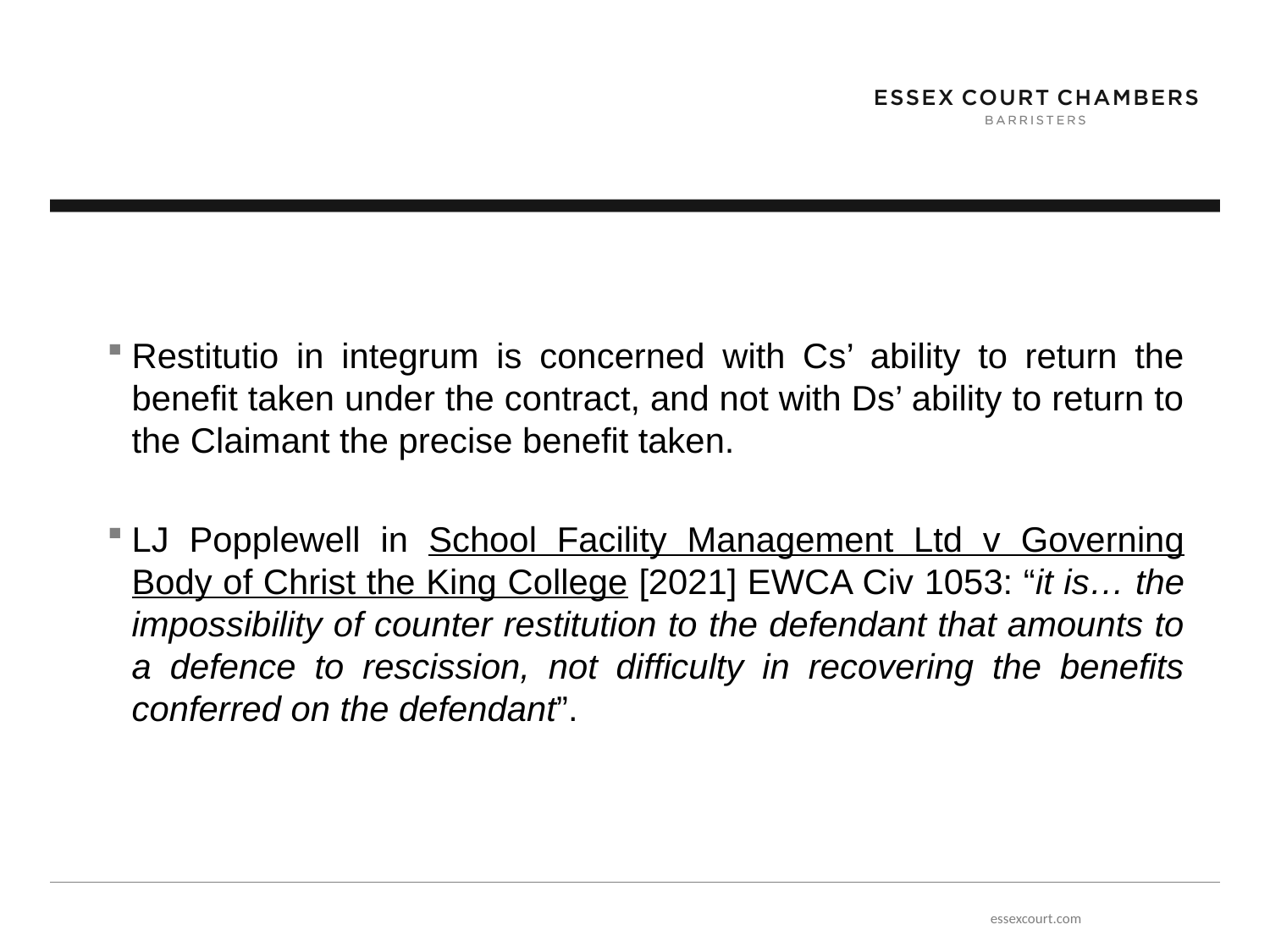

#

Restitutio in integrum is concerned with Cs’ ability to return the benefit taken under the contract, and not with Ds’ ability to return to the Claimant the precise benefit taken.

LJ Popplewell in School Facility Management Ltd v Governing Body of Christ the King College [2021] EWCA Civ 1053: “it is… the impossibility of counter restitution to the defendant that amounts to a defence to rescission, not difficulty in recovering the benefits conferred on the defendant”.